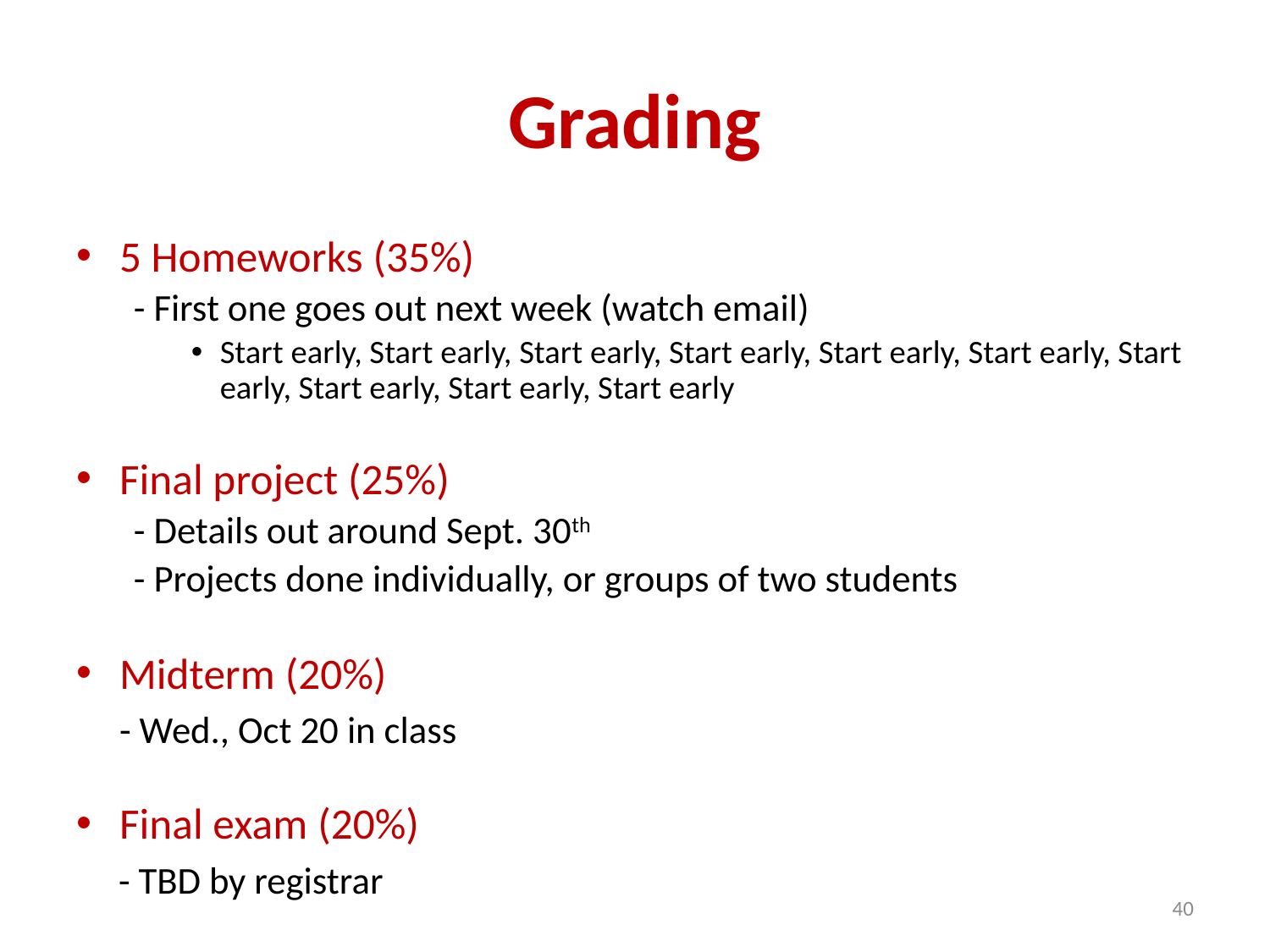

# Grading
5 Homeworks (35%)
- First one goes out next week (watch email)
Start early, Start early, Start early, Start early, Start early, Start early, Start early, Start early, Start early, Start early
Final project (25%)
- Details out around Sept. 30th
- Projects done individually, or groups of two students
Midterm (20%)
	- Wed., Oct 20 in class
Final exam (20%)
     - TBD by registrar
40